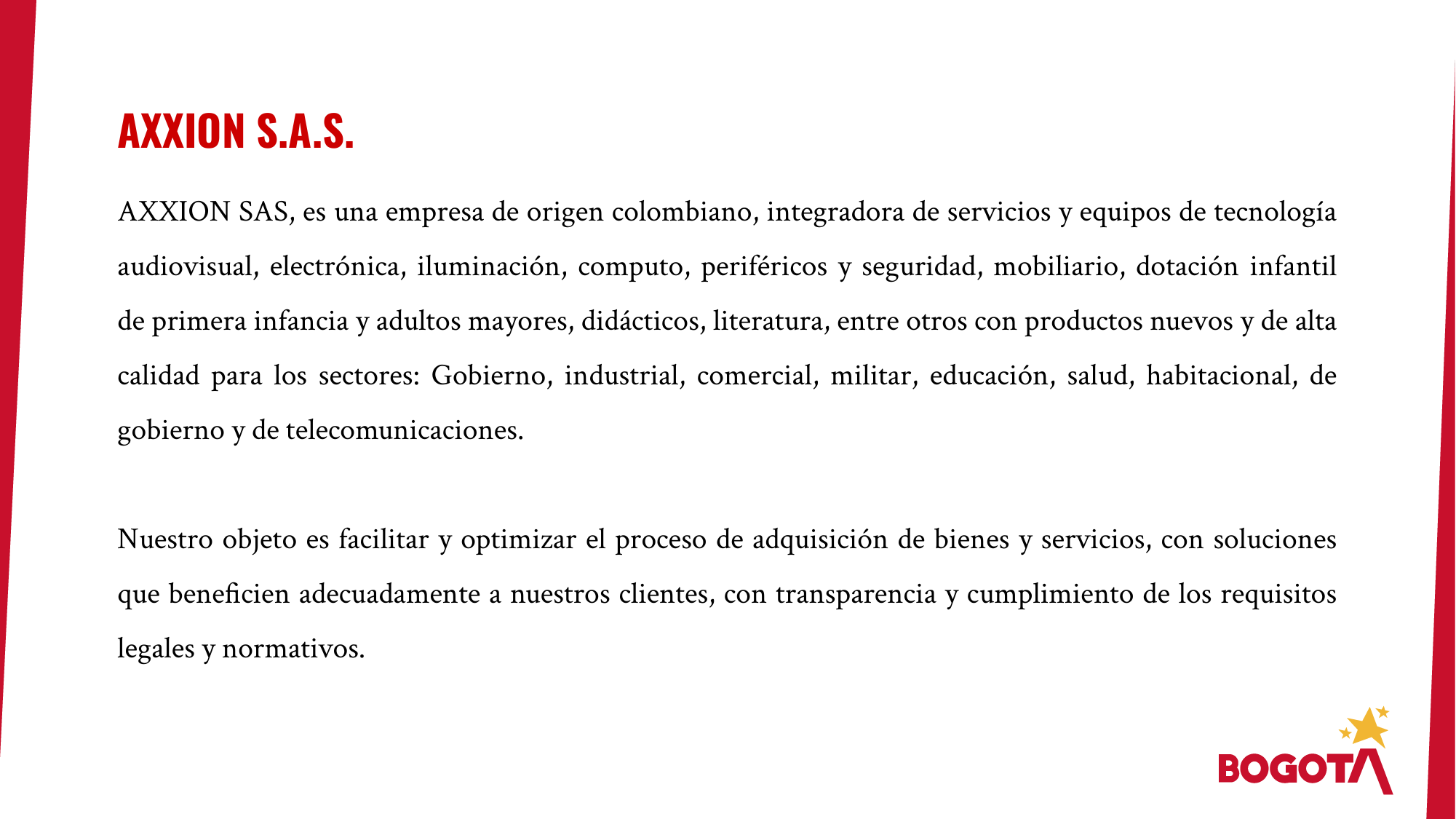

AXXION S.A.S.
AXXION SAS, es una empresa de origen colombiano, integradora de servicios y equipos de tecnología audiovisual, electrónica, iluminación, computo, periféricos y seguridad, mobiliario, dotación infantil de primera infancia y adultos mayores, didácticos, literatura, entre otros con productos nuevos y de alta calidad para los sectores: Gobierno, industrial, comercial, militar, educación, salud, habitacional, de gobierno y de telecomunicaciones.

Nuestro objeto es facilitar y optimizar el proceso de adquisición de bienes y servicios, con soluciones que beneficien adecuadamente a nuestros clientes, con transparencia y cumplimiento de los requisitos legales y normativos.